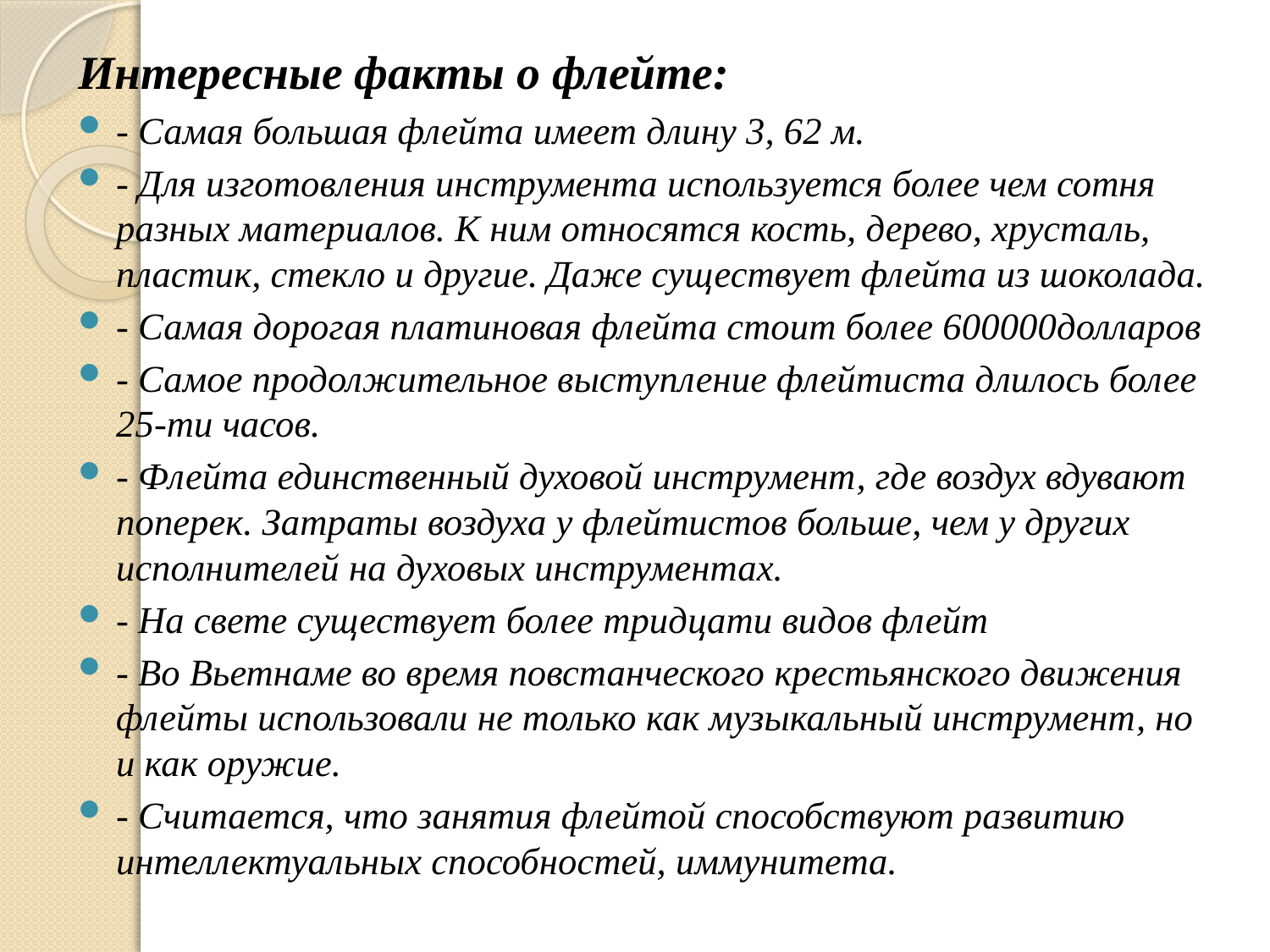

Интересные факты о флейте:
- Самая большая флейта имеет длину 3, 62 м.
- Для изготовления инструмента используется более чем сотня разных материалов. К ним относятся кость, дерево, хрусталь, пластик, стекло и другие. Даже существует флейта из шоколада.
- Самая дорогая платиновая флейта стоит более 600000долларов
- Самое продолжительное выступление флейтиста длилось более 25-ти часов.
- Флейта единственный духовой инструмент, где воздух вдувают поперек. Затраты воздуха у флейтистов больше, чем у других исполнителей на духовых инструментах.
- На свете существует более тридцати видов флейт
- Во Вьетнаме во время повстанческого крестьянского движения флейты использовали не только как музыкальный инструмент, но и как оружие.
- Считается, что занятия флейтой способствуют развитию интеллектуальных способностей, иммунитета.
#